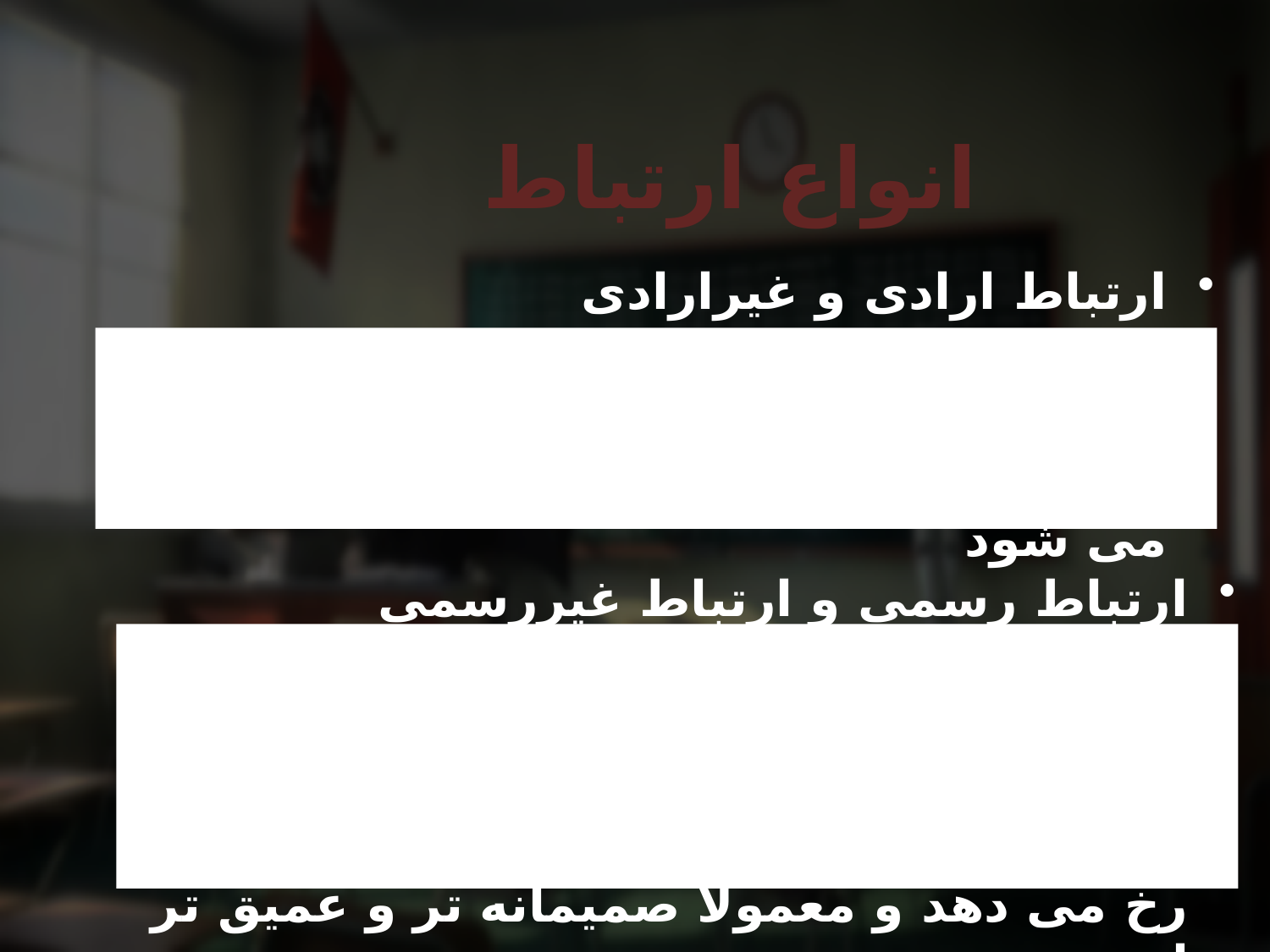

انواع ارتباط
ارتباط ارادی و غیرارادی
اگر ارتباط با طرح و برنامه ریزی قبلی باشد ارتباط ارادی است و اگر بدون طرح و برنامه ریزی قبلی باشد ارتباط غیرارادی محسوب می شود

ارتباط رسمی و ارتباط غیررسمی
ارتباط رسمی آن دسته از روش های ارتباطی است که در سطحی وسیع در محیطهای رسمی رخ می دهد. اتباط غیررسمی ارتباطی است که در محیط های غیررسمی رخ می دهد و معمولا صمیمانه تر و عمیق تر است.